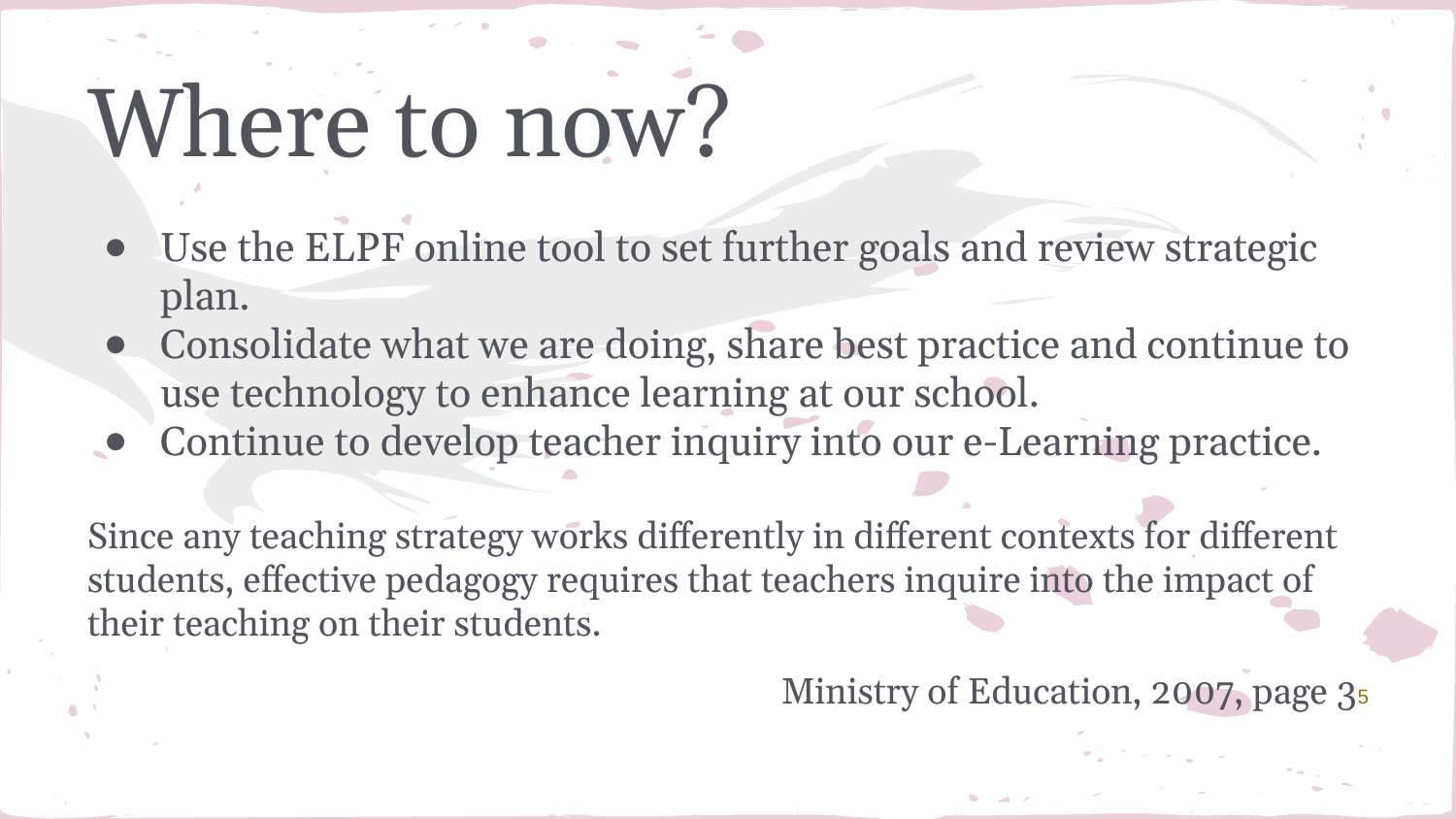

# Where to now?
Use the ELPF online tool to set further goals and review strategic plan.
Consolidate what we are doing, share best practice and continue to use technology to enhance learning at our school.
Continue to develop teacher inquiry into our e-Learning practice.

Since any teaching strategy works differently in different contexts for different students, effective pedagogy requires that teachers inquire into the impact of their teaching on their students.
Ministry of Education, 2007, page 35